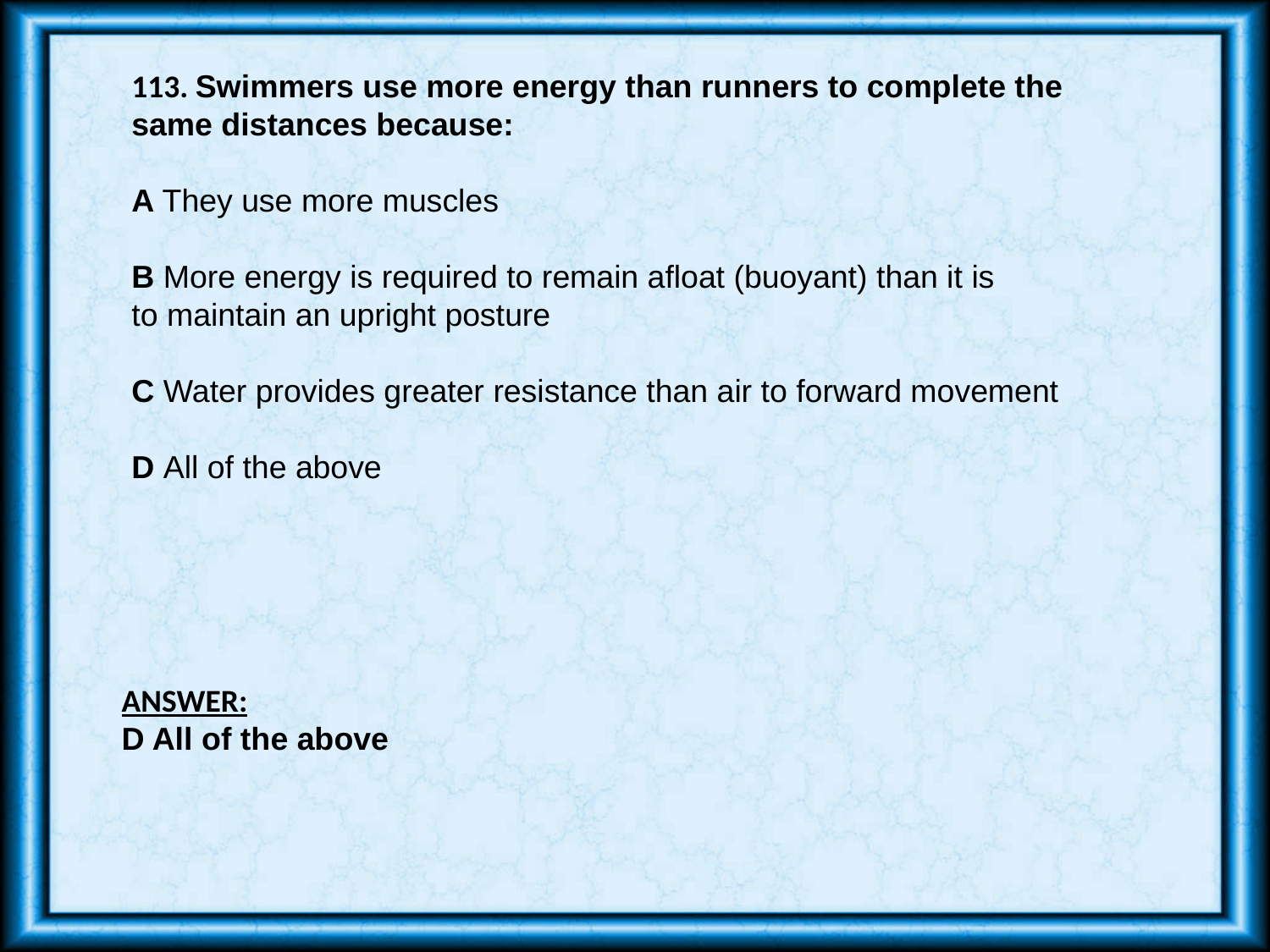

113. Swimmers use more energy than runners to complete the same distances because:

A They use more muscles

B More energy is required to remain afloat (buoyant) than it is
to maintain an upright posture

C Water provides greater resistance than air to forward movement

D All of the above

ANSWER:
D All of the above